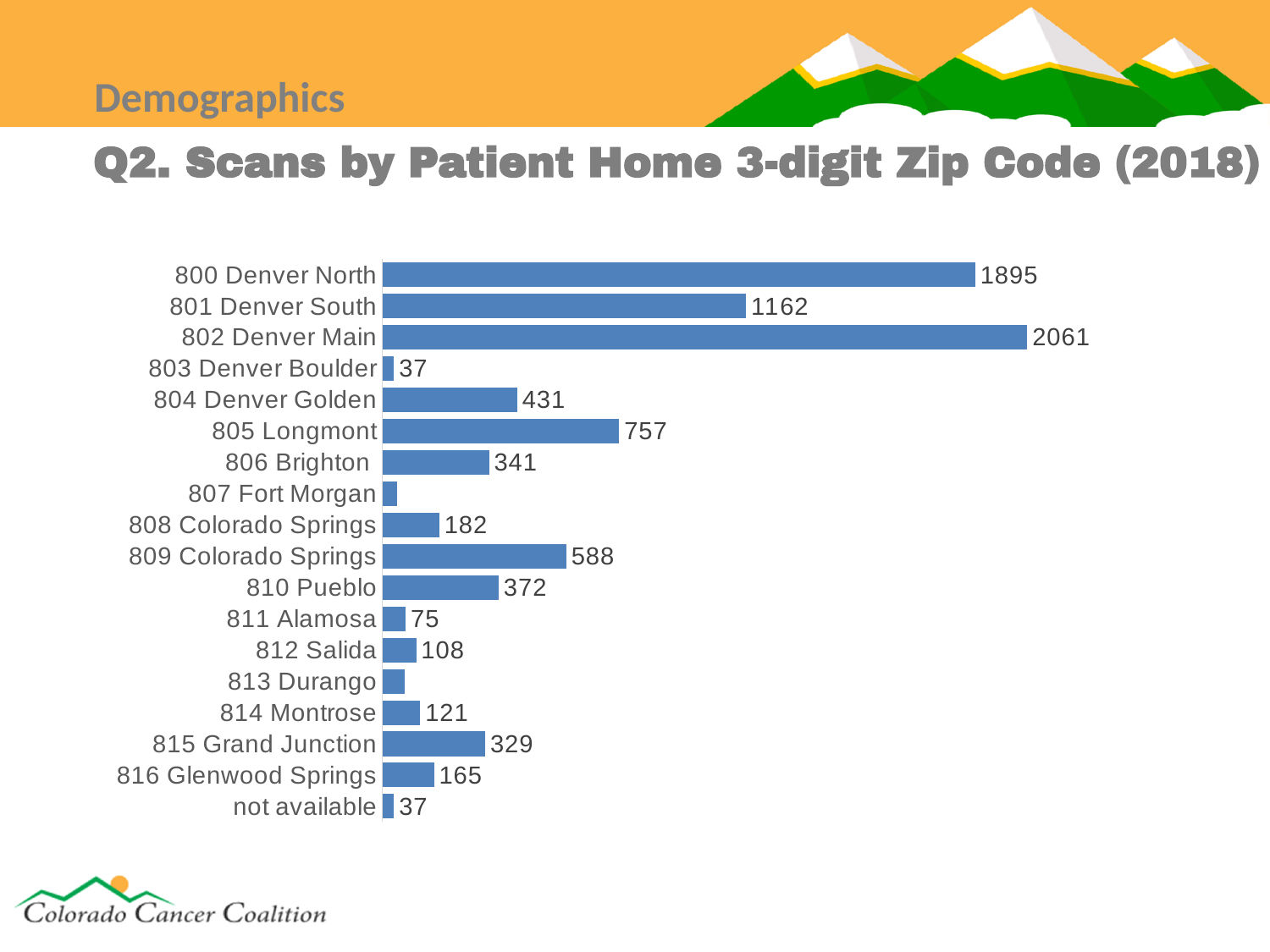

Demographics
# Q2. Scans by Patient Home 3-digit Zip Code (2018)

### Chart

| Category | 2018 |
|---|---|
| 800 Denver North | 1895.0 |
| 801 Denver South | 1162.0 |
| 802 Denver Main | 2061.0 |
| 803 Denver Boulder | 37.0 |
| 804 Denver Golden | 431.0 |
| 805 Longmont | 757.0 |
| 806 Brighton  | 341.0 |
| 807 Fort Morgan | 47.0 |
| 808 Colorado Springs | 182.0 |
| 809 Colorado Springs | 588.0 |
| 810 Pueblo | 372.0 |
| 811 Alamosa | 75.0 |
| 812 Salida | 108.0 |
| 813 Durango | 71.0 |
| 814 Montrose | 121.0 |
| 815 Grand Junction | 329.0 |
| 816 Glenwood Springs | 165.0 |
| not available | 37.0 |